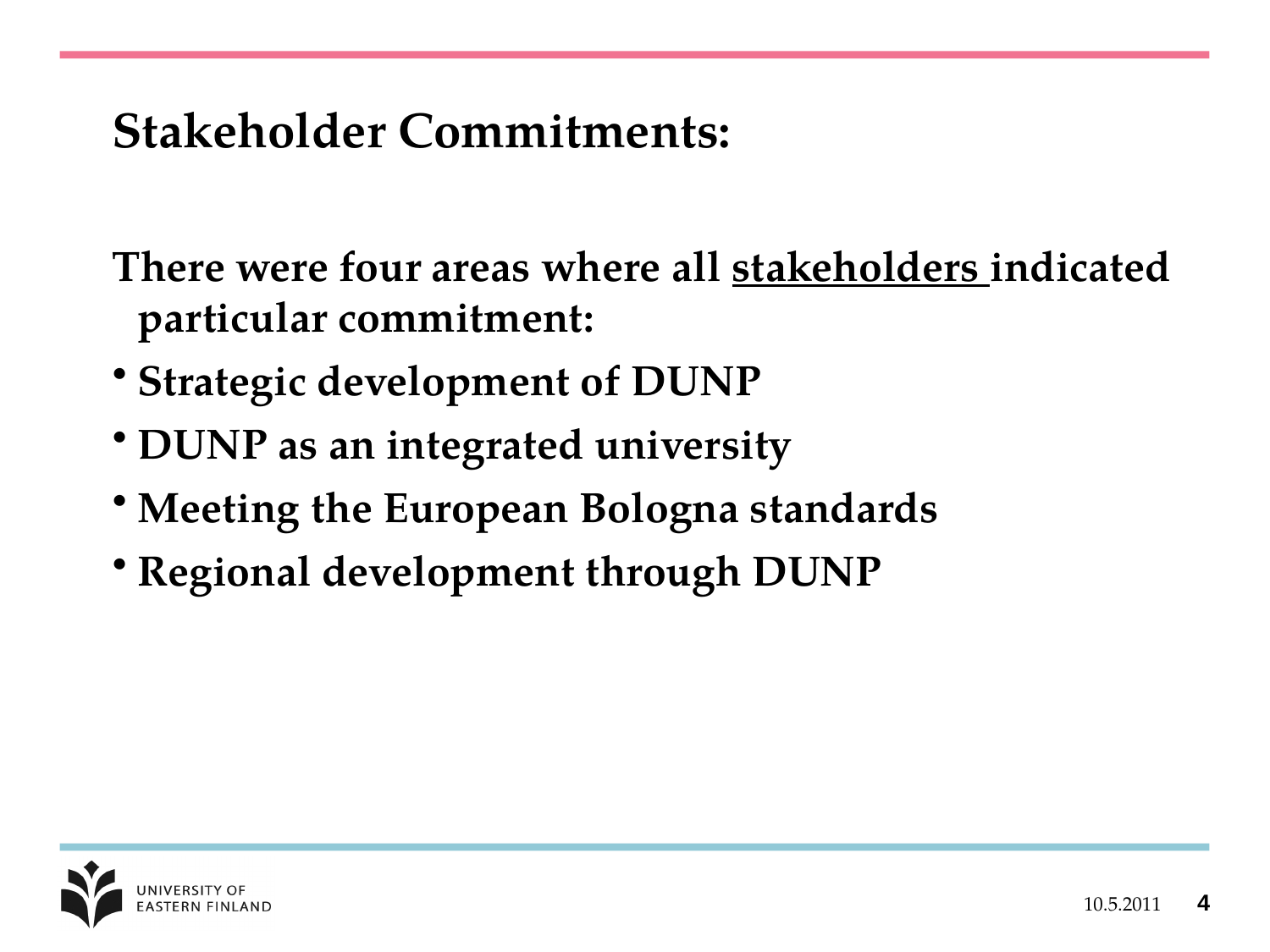

# Stakeholder Commitments:
There were four areas where all stakeholders indicated particular commitment:
Strategic development of DUNP
DUNP as an integrated university
Meeting the European Bologna standards
Regional development through DUNP

10.5.2011
4